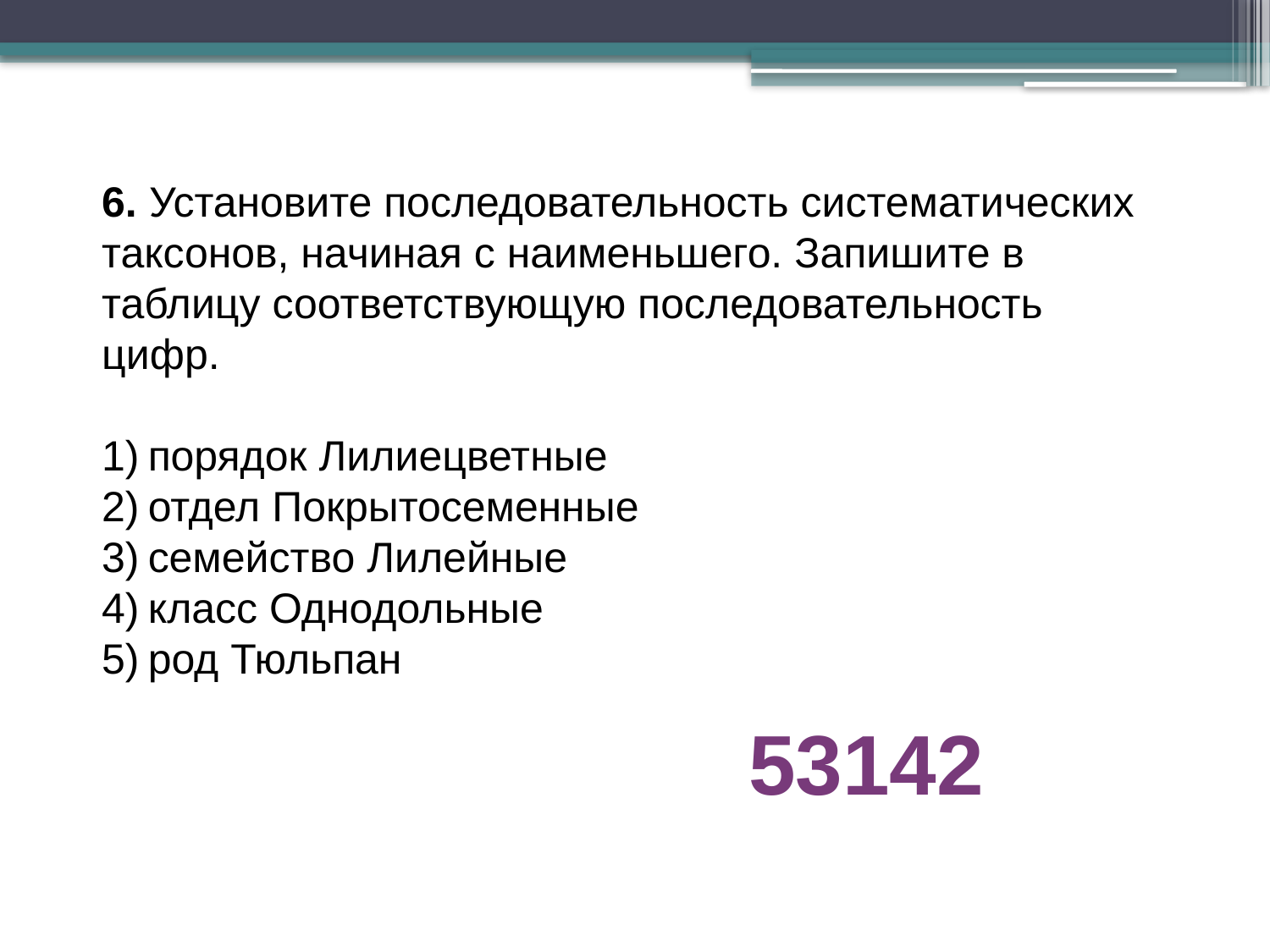

6. Установите последовательность систематических таксонов, начиная с наименьшего. Запишите в таблицу соответствующую последовательность цифр.

1) порядок Лилиецветные
2) отдел Покрытосеменные
3) семейство Лилейные
4) класс Однодольные
5) род Тюльпан
53142